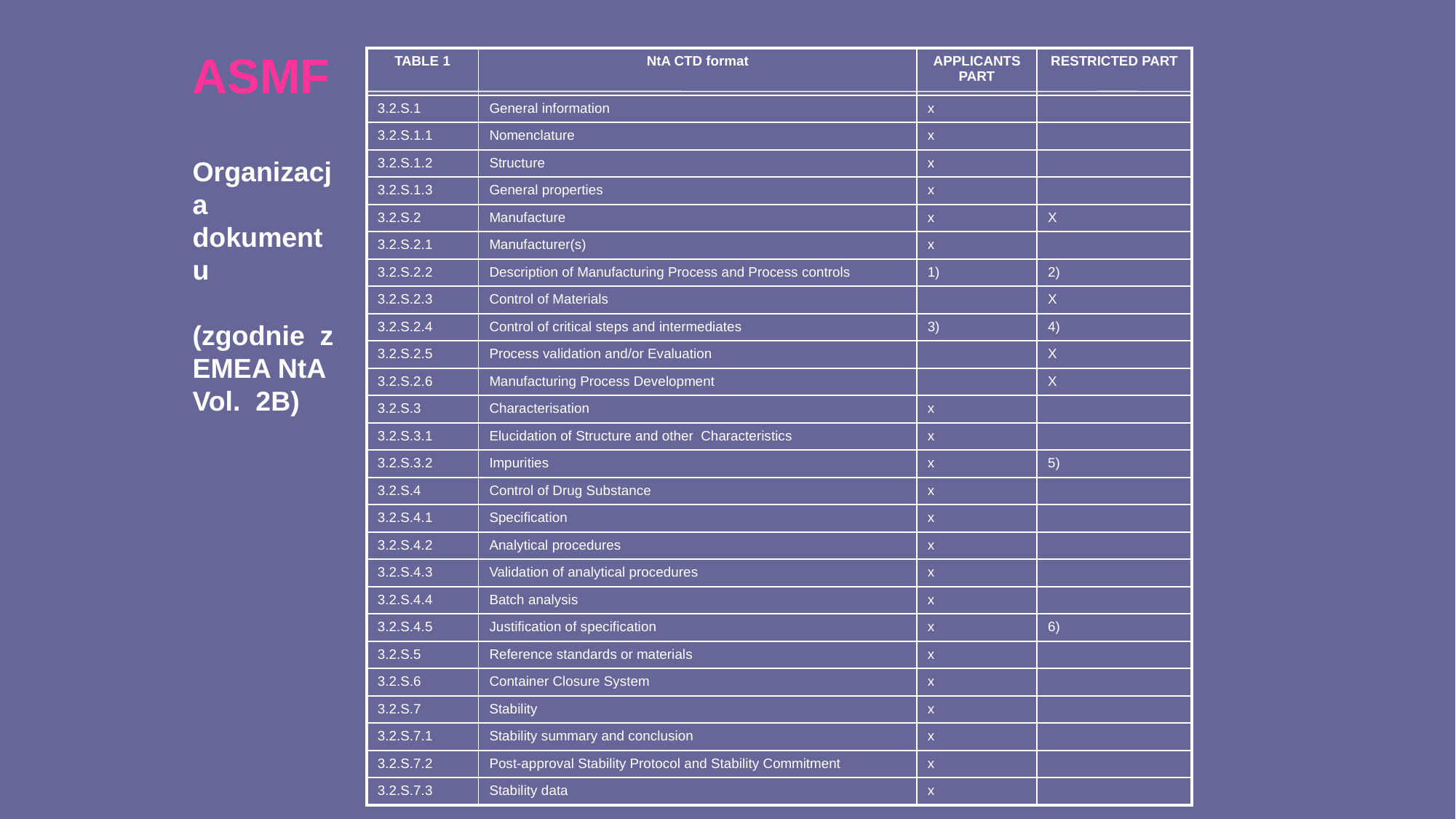

ASMF

Organizacja
dokumentu

(zgodnie  z EMEA NtA Vol.  2B)

| TABLE 1 | NtA CTD format | APPLICANTS PART | RESTRICTED PART |
| --- | --- | --- | --- |
| 3.2.S.1 | General information | x |  |
| 3.2.S.1.1 | Nomenclature | x |  |
| 3.2.S.1.2 | Structure | x |  |
| 3.2.S.1.3 | General properties | x |  |
| 3.2.S.2 | Manufacture | x | X |
| 3.2.S.2.1 | Manufacturer(s) | x |  |
| 3.2.S.2.2 | Description of Manufacturing Process and Process controls | 1) | 2) |
| 3.2.S.2.3 | Control of Materials |  | X |
| 3.2.S.2.4 | Control of critical steps and intermediates | 3) | 4) |
| 3.2.S.2.5 | Process validation and/or Evaluation |  | X |
| 3.2.S.2.6 | Manufacturing Process Development |  | X |
| 3.2.S.3 | Characterisation | x |  |
| 3.2.S.3.1 | Elucidation of Structure and other Characteristics | x |  |
| 3.2.S.3.2 | Impurities | x | 5) |
| 3.2.S.4 | Control of Drug Substance | x |  |
| 3.2.S.4.1 | Specification | x |  |
| 3.2.S.4.2 | Analytical procedures | x |  |
| 3.2.S.4.3 | Validation of analytical procedures | x |  |
| 3.2.S.4.4 | Batch analysis | x |  |
| 3.2.S.4.5 | Justification of specification | x | 6) |
| 3.2.S.5 | Reference standards or materials | x |  |
| 3.2.S.6 | Container Closure System | x |  |
| 3.2.S.7 | Stability | x |  |
| 3.2.S.7.1 | Stability summary and conclusion | x |  |
| 3.2.S.7.2 | Post-approval Stability Protocol and Stability Commitment | x |  |
| 3.2.S.7.3 | Stability data | x |  |